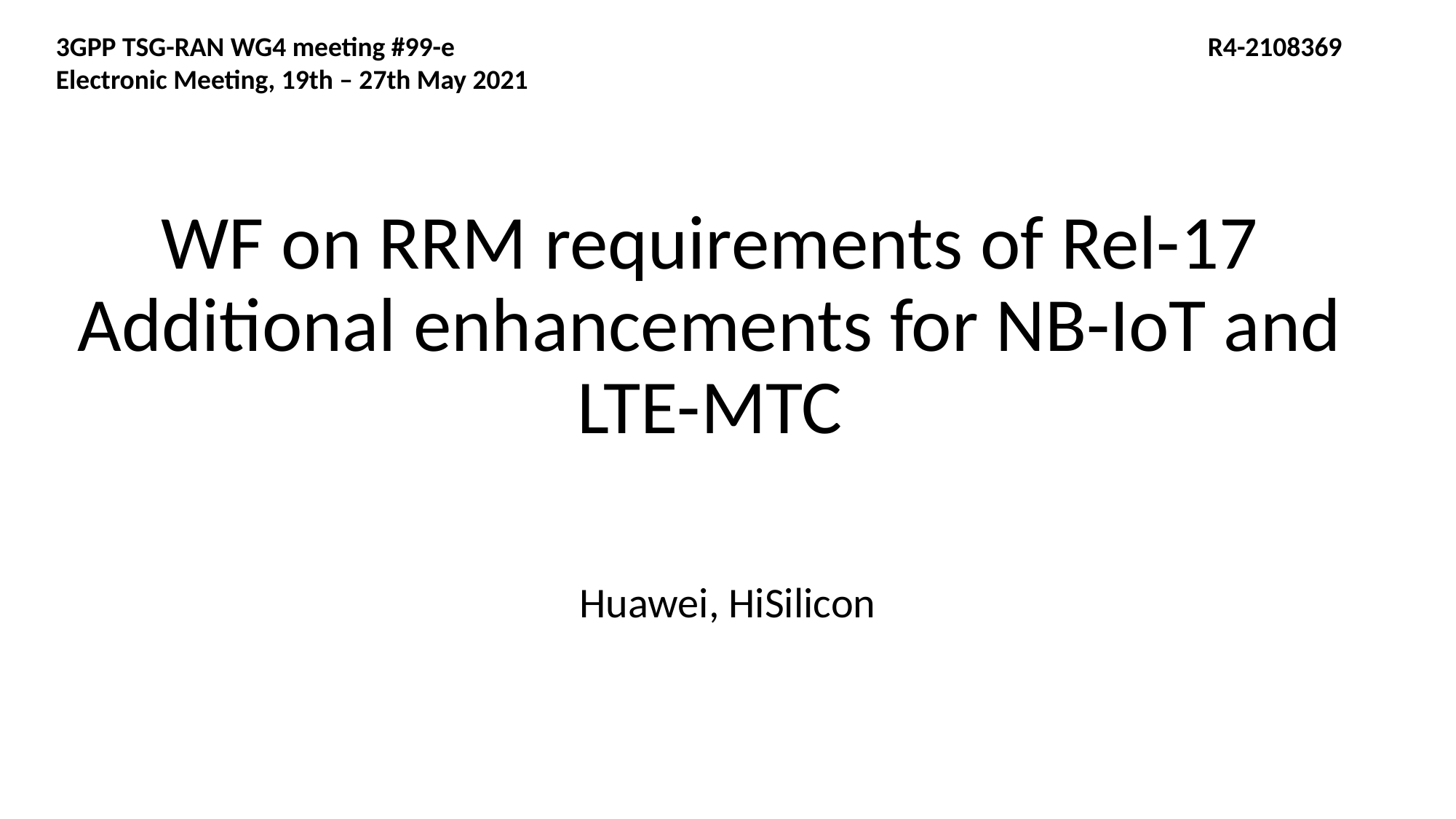

3GPP TSG-RAN WG4 meeting #99-e	                                                                                                                    R4-2108369
Electronic Meeting, 19th – 27th May 2021
# WF on RRM requirements of Rel-17 Additional enhancements for NB-IoT and LTE-MTC
Huawei, HiSilicon